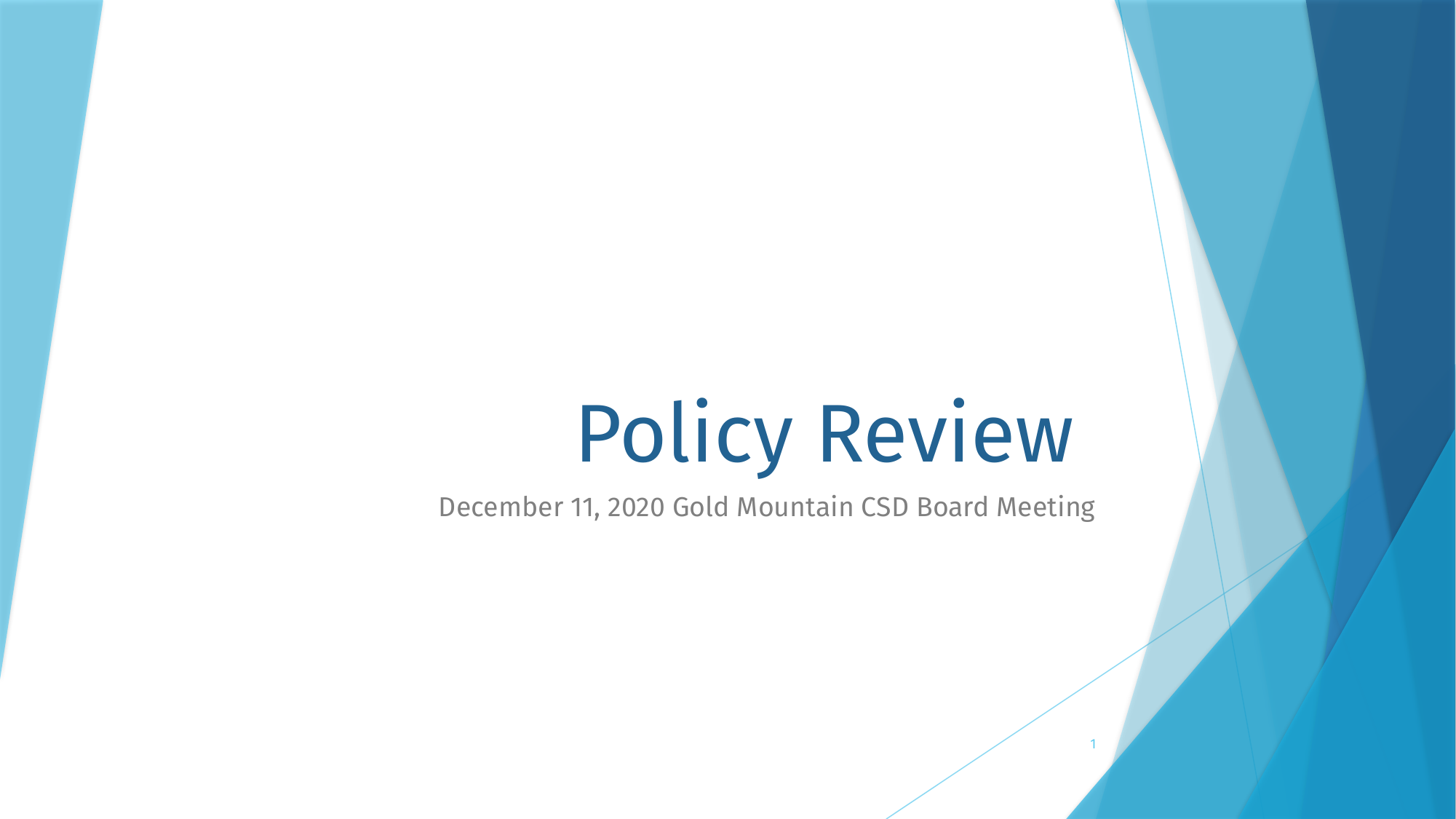

# Policy Review
December 11, 2020 Gold Mountain CSD Board Meeting

1